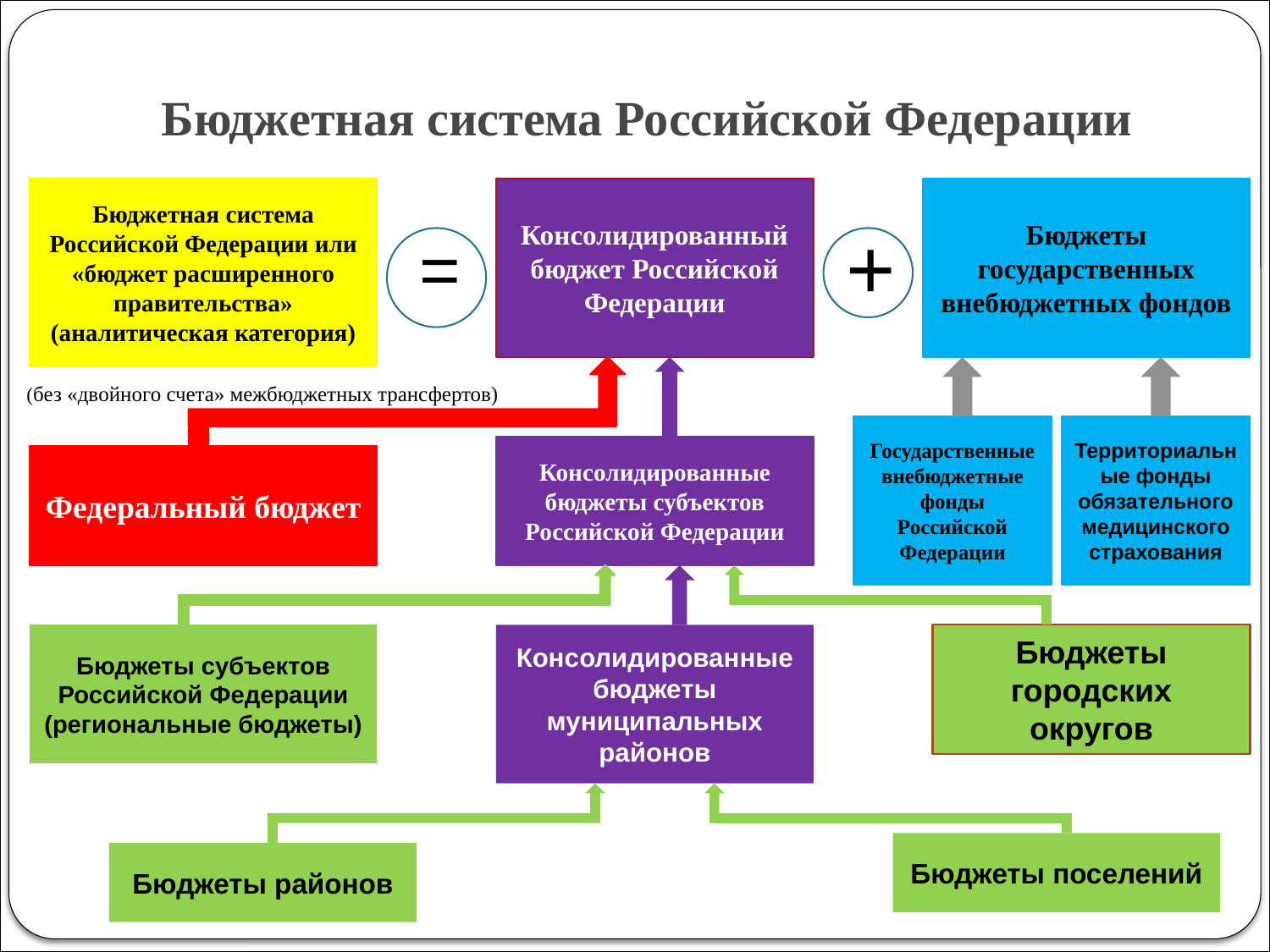

(без «двойного счета» межбюджетных трансфертов)
# Бюджетная система Российской Федерации
Бюджетная система Российской Федерации или «бюджет расширенного правительства» (аналитическая категория)
Консолидированный бюджет Российской Федерации
Бюджеты государственных внебюджетных фондов
+
=
+

Государственные внебюджетные фонды Российской Федерации
Территориальные фонды обязательного медицинского страхования
Консолидированные бюджеты субъектов Российской Федерации
Федеральный бюджет

Бюджеты субъектов Российской Федерации
(региональные бюджеты)
Консолидированные бюджеты муниципальных районов
Бюджеты городских округов

Бюджеты поселений
Бюджеты районов